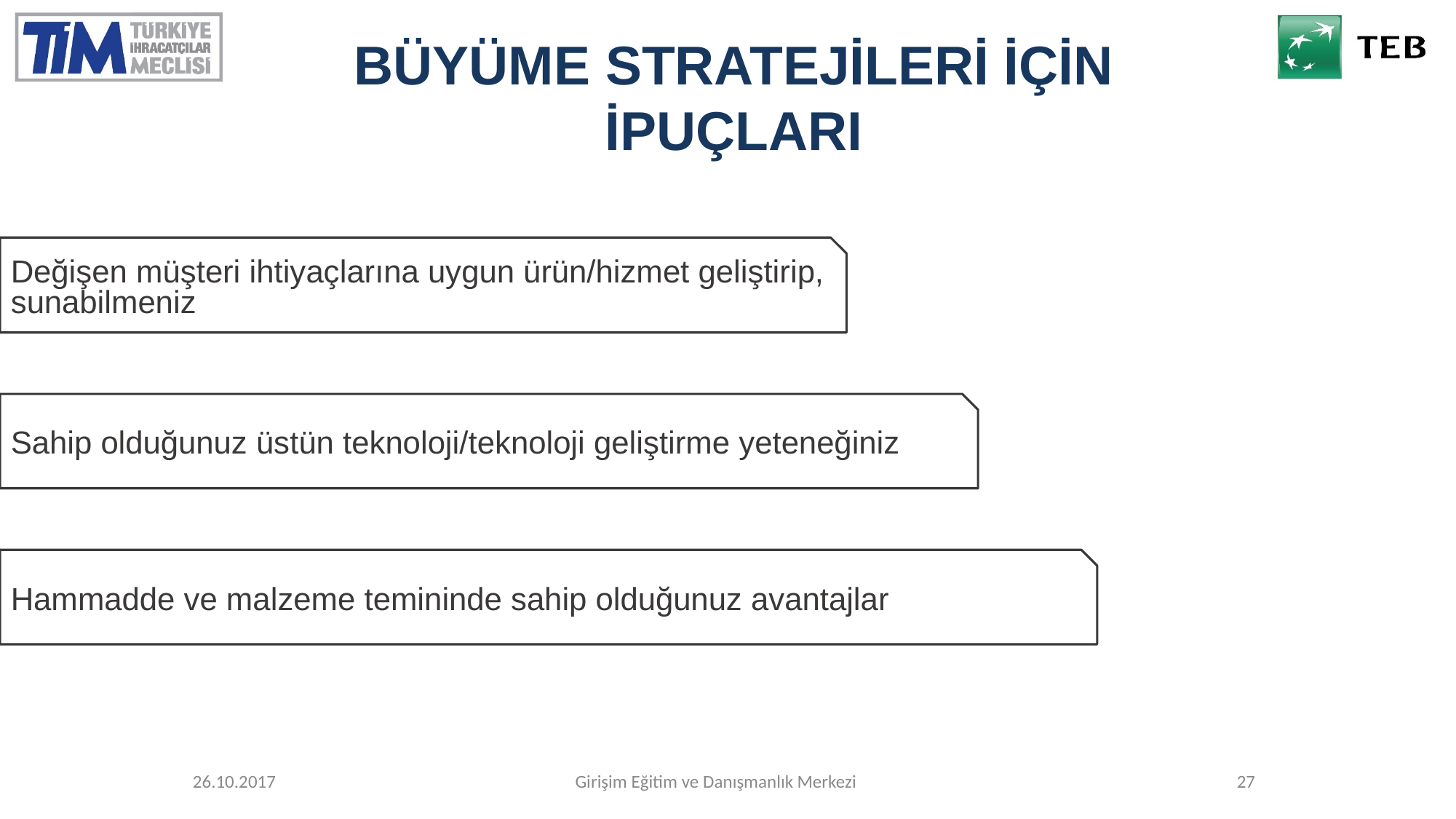

# BÜYÜME STRATEJİLERİ İÇİN İPUÇLARI
Değişen müşteri ihtiyaçlarına uygun ürün/hizmet geliştirip, sunabilmeniz
Sahip olduğunuz üstün teknoloji/teknoloji geliştirme yeteneğiniz
Hammadde ve malzeme temininde sahip olduğunuz avantajlar
26.10.2017
Girişim Eğitim ve Danışmanlık Merkezi
27